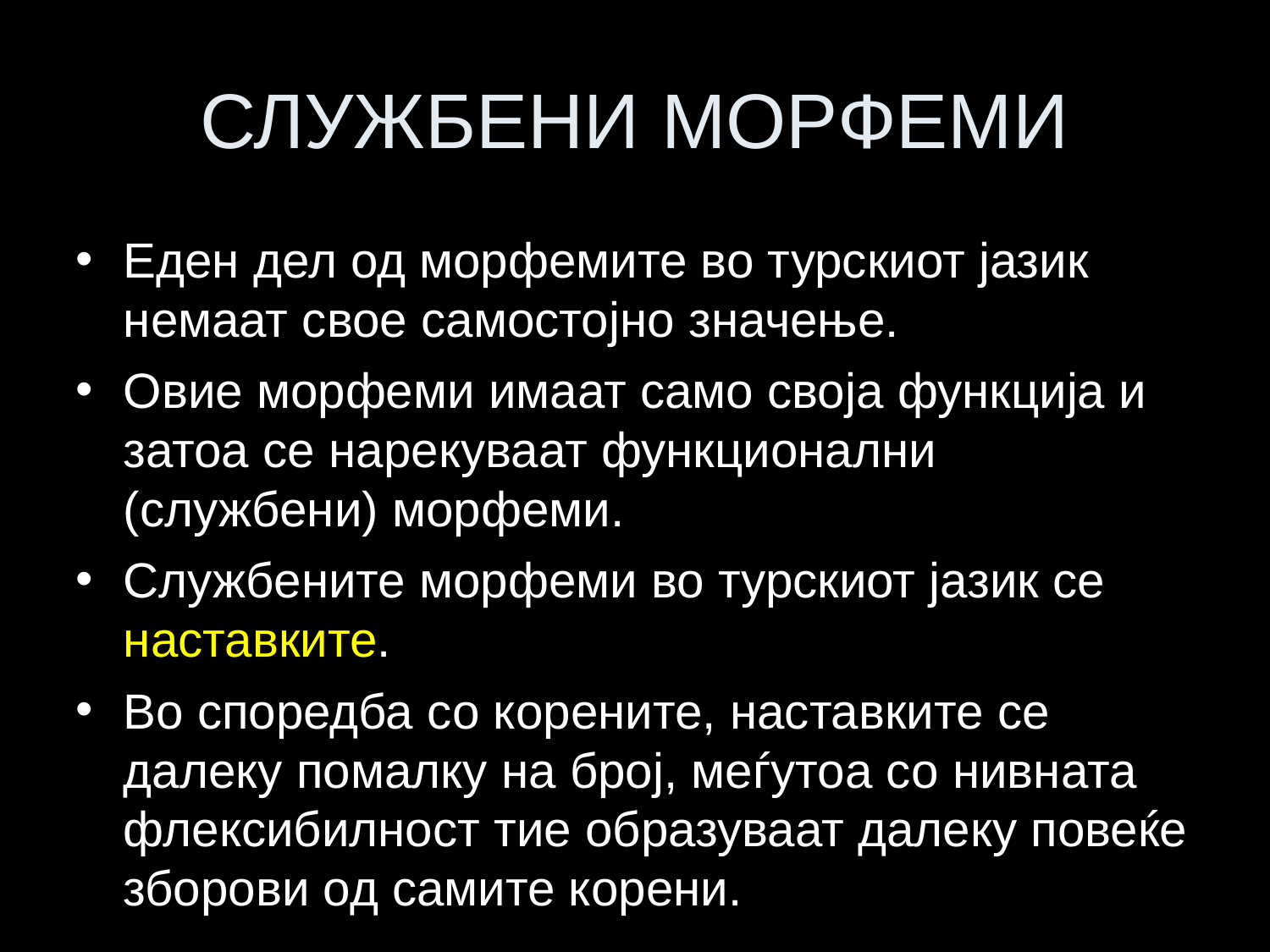

# СЛУЖБЕНИ МОРФЕМИ
Еден дел од морфемите во турскиот јазик немаат свое самостојно значење.
Овие морфеми имаат само своја функција и затоа се нарекуваат функционални (службени) морфеми.
Службените морфеми во турскиот јазик се наставките.
Во споредба со корените, наставките се далеку помалку на број, меѓутоа со нивната флексибилност тие образуваат далеку повеќе зборови од самите корени.